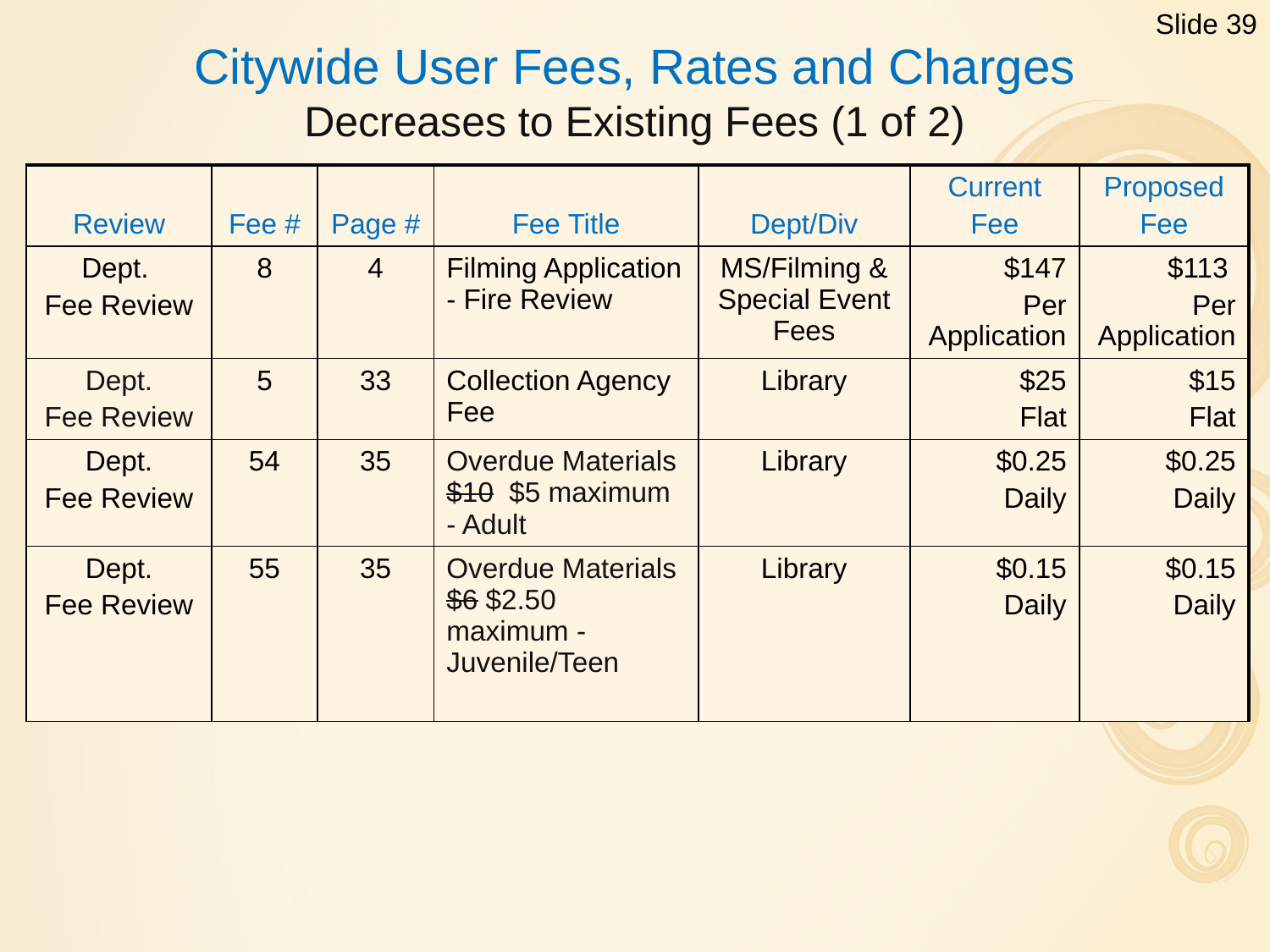

Slide 39
Citywide User Fees, Rates and Charges
Decreases to Existing Fees (1 of 2)
| Review | Fee # | Page # | Fee Title | Dept/Div | Current Fee | Proposed Fee |
| --- | --- | --- | --- | --- | --- | --- |
| Dept. Fee Review | 8 | 4 | Filming Application - Fire Review | MS/Filming & Special Event Fees | $147 Per Application | $113 Per Application |
| Dept. Fee Review | 5 | 33 | Collection Agency Fee | Library | $25 Flat | $15 Flat |
| Dept. Fee Review | 54 | 35 | Overdue Materials $10 $5 maximum - Adult | Library | $0.25 Daily | $0.25 Daily |
| Dept. Fee Review | 55 | 35 | Overdue Materials $6 $2.50 maximum -Juvenile/Teen | Library | $0.15 Daily | $0.15 Daily |